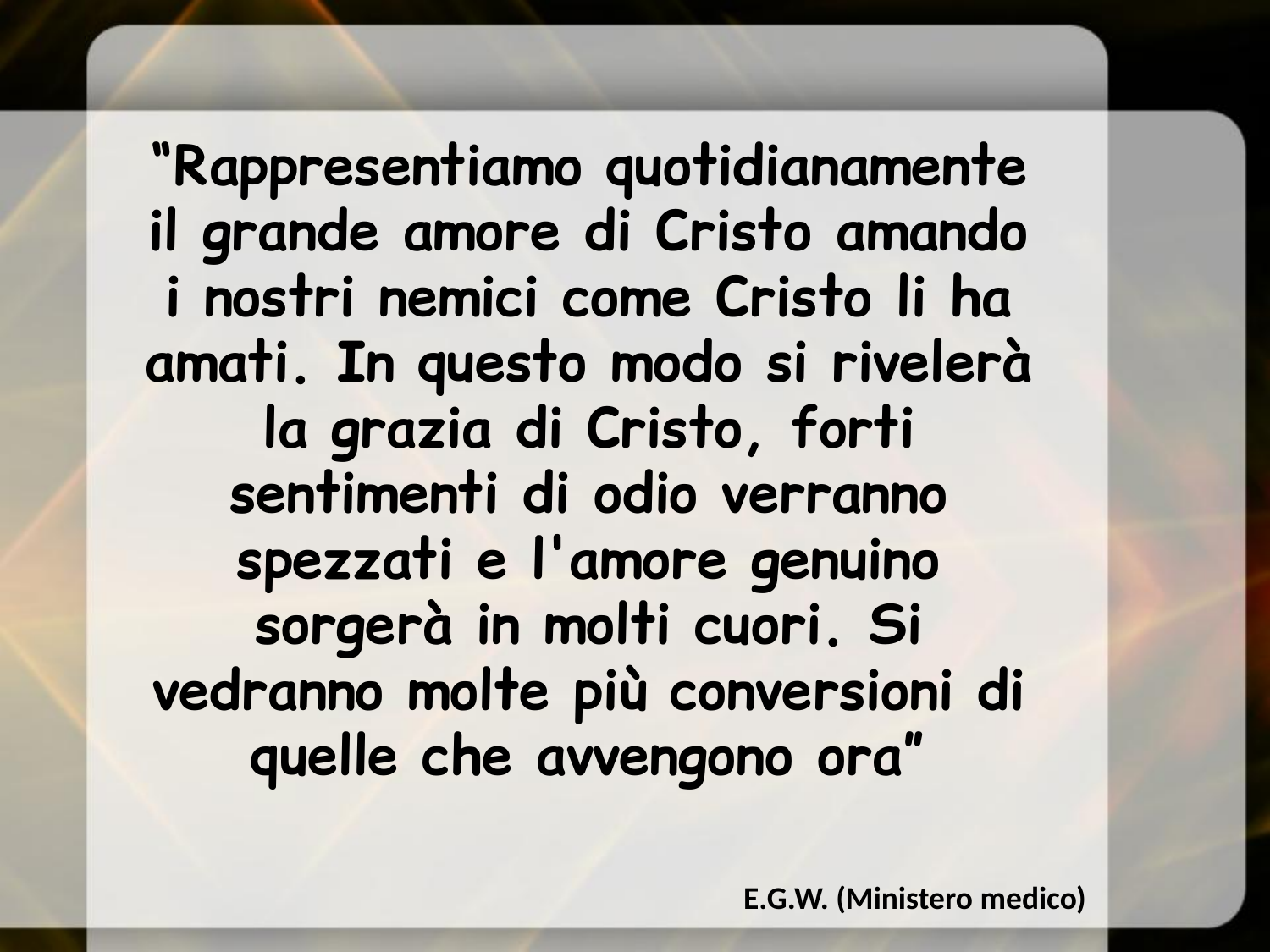

“Rappresentiamo quotidianamente il grande amore di Cristo amando i nostri nemici come Cristo li ha amati. In questo modo si rivelerà la grazia di Cristo, forti sentimenti di odio verranno spezzati e l'amore genuino sorgerà in molti cuori. Si vedranno molte più conversioni di quelle che avvengono ora”
E.G.W. (Ministero medico)